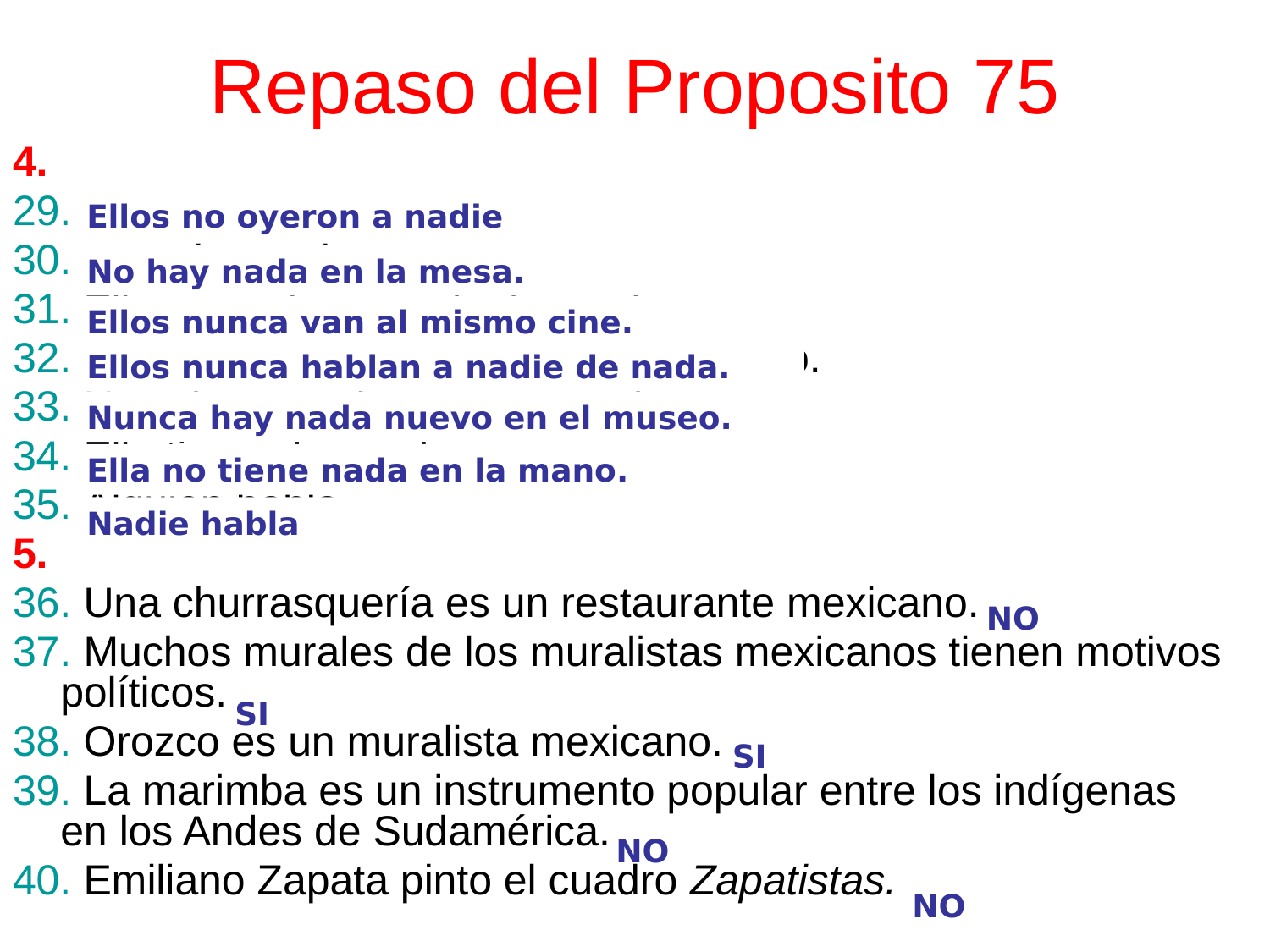

# Repaso del Proposito 75
4.
29. Ellos oyeron a alguien.
30. Hay algo en la mesa.
31. Ellos van siempre al mismo cine.
32. Ellos siempre hablan a alguien de algo.
33. Hay siempre algo nuevo en el museo.
34. Ella tiene algo en la mano.
35. Alguien habla.
5.
36. Una churrasquería es un restaurante mexicano.
37. Muchos murales de los muralistas mexicanos tienen motivos políticos.
38. Orozco es un muralista mexicano.
39. La marimba es un instrumento popular entre los indígenas en los Andes de Sudamérica.
40. Emiliano Zapata pinto el cuadro Zapatistas.
Ellos no oyeron a nadie
No hay nada en la mesa.
Ellos nunca van al mismo cine.
Ellos nunca hablan a nadie de nada.
Nunca hay nada nuevo en el museo.
Ella no tiene nada en la mano.
Nadie habla
NO
SI
SI
NO
NO